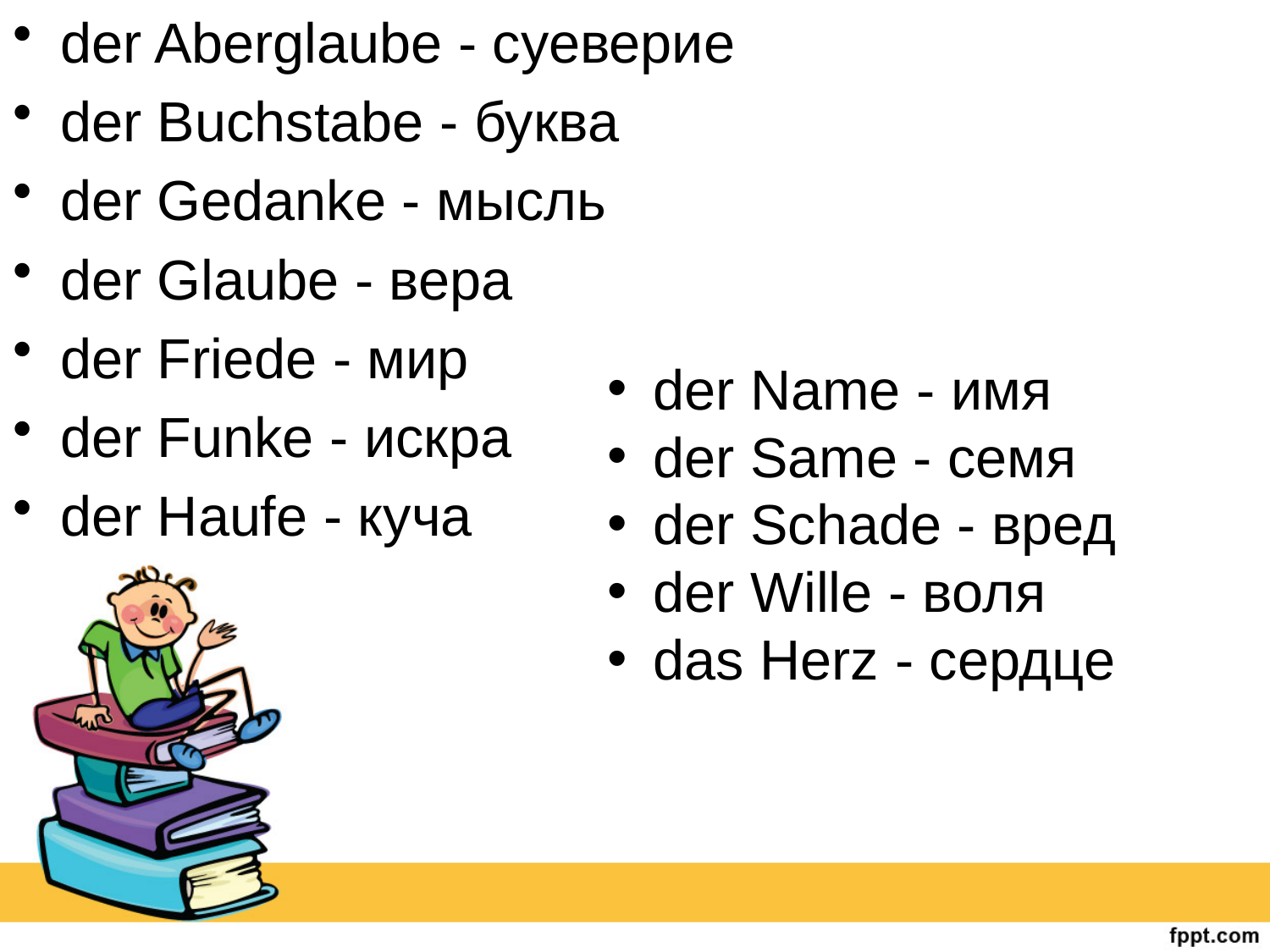

der Aberglaube - суеверие
der Buchstabe - буква
der Gedanke - мысль
der Glaube - вера
der Friede - мир
der Funke - искра
der Haufe - куча
#
 der Name - имя
 der Same - семя
 der Schade - вред
 der Wille - воля
 das Herz - сердце